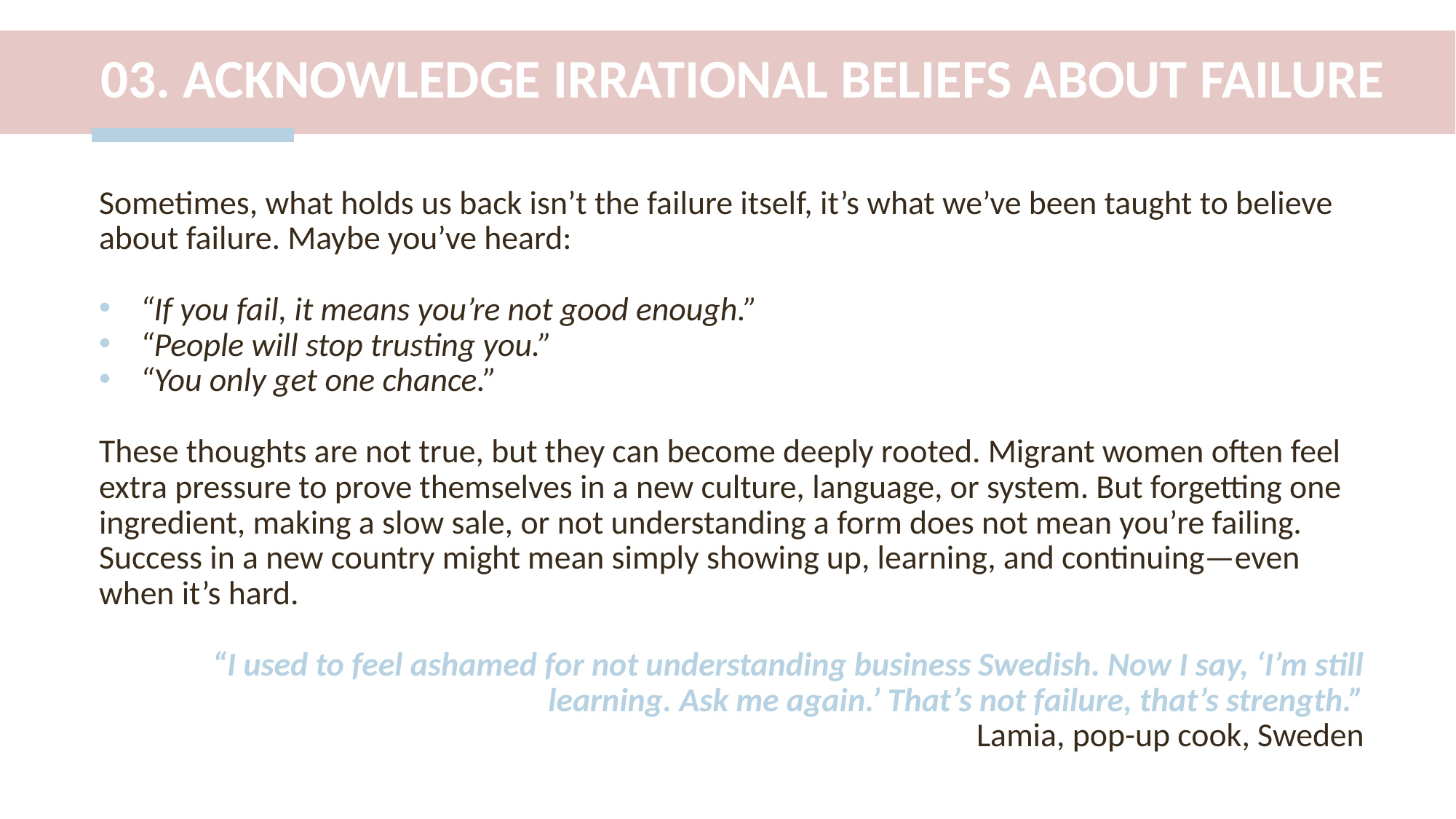

03. ACKNOWLEDGE IRRATIONAL BELIEFS ABOUT FAILURE
Sometimes, what holds us back isn’t the failure itself, it’s what we’ve been taught to believe about failure. Maybe you’ve heard:

“If you fail, it means you’re not good enough.”
“People will stop trusting you.”
“You only get one chance.”

These thoughts are not true, but they can become deeply rooted. Migrant women often feel extra pressure to prove themselves in a new culture, language, or system. But forgetting one ingredient, making a slow sale, or not understanding a form does not mean you’re failing.  Success in a new country might mean simply showing up, learning, and continuing—even when it’s hard.

 “I used to feel ashamed for not understanding business Swedish. Now I say, ‘I’m still learning. Ask me again.’ That’s not failure, that’s strength.”
Lamia, pop-up cook, Sweden